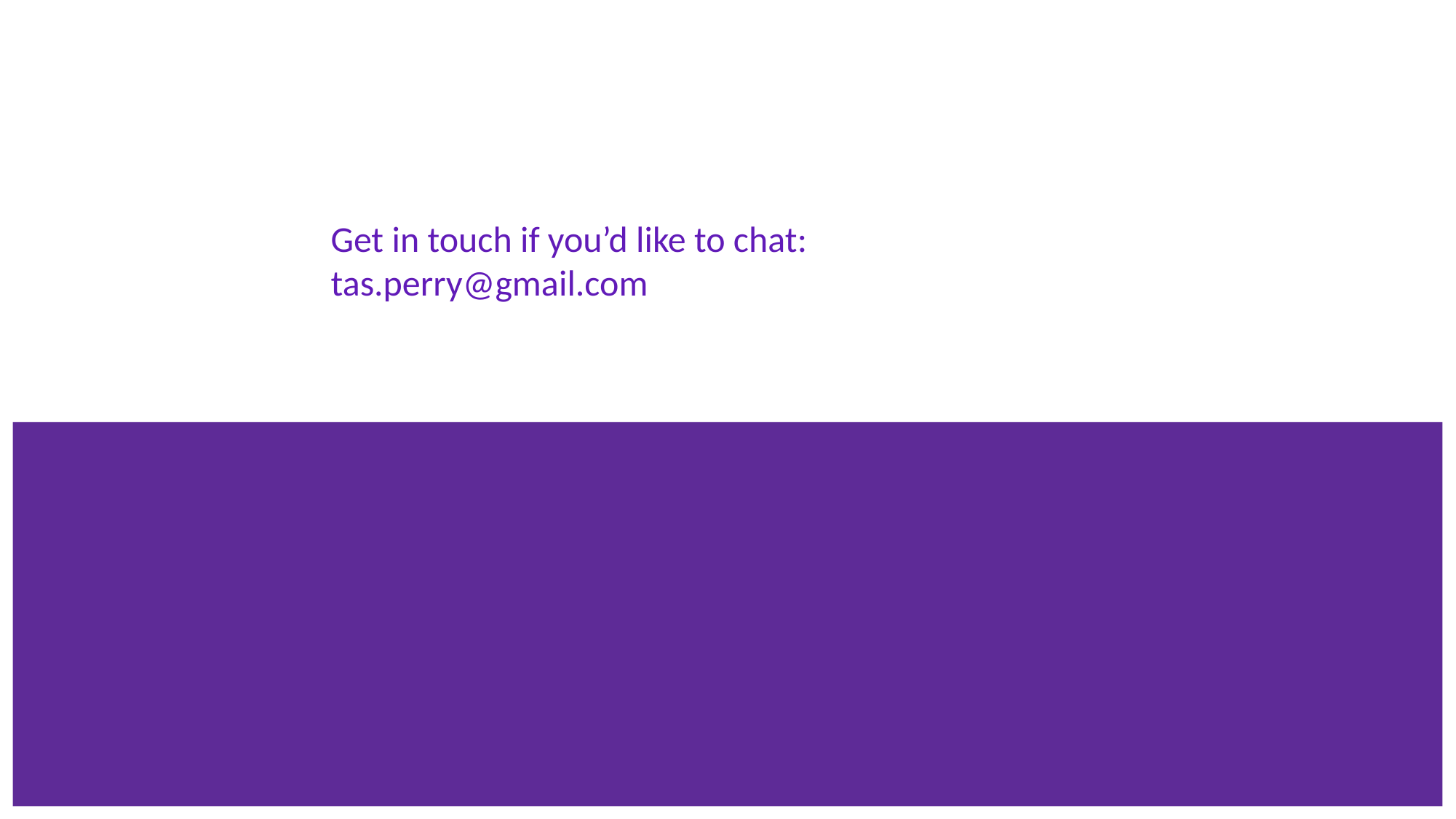

Get in touch if you’d like to chat:
tas.perry@gmail.com